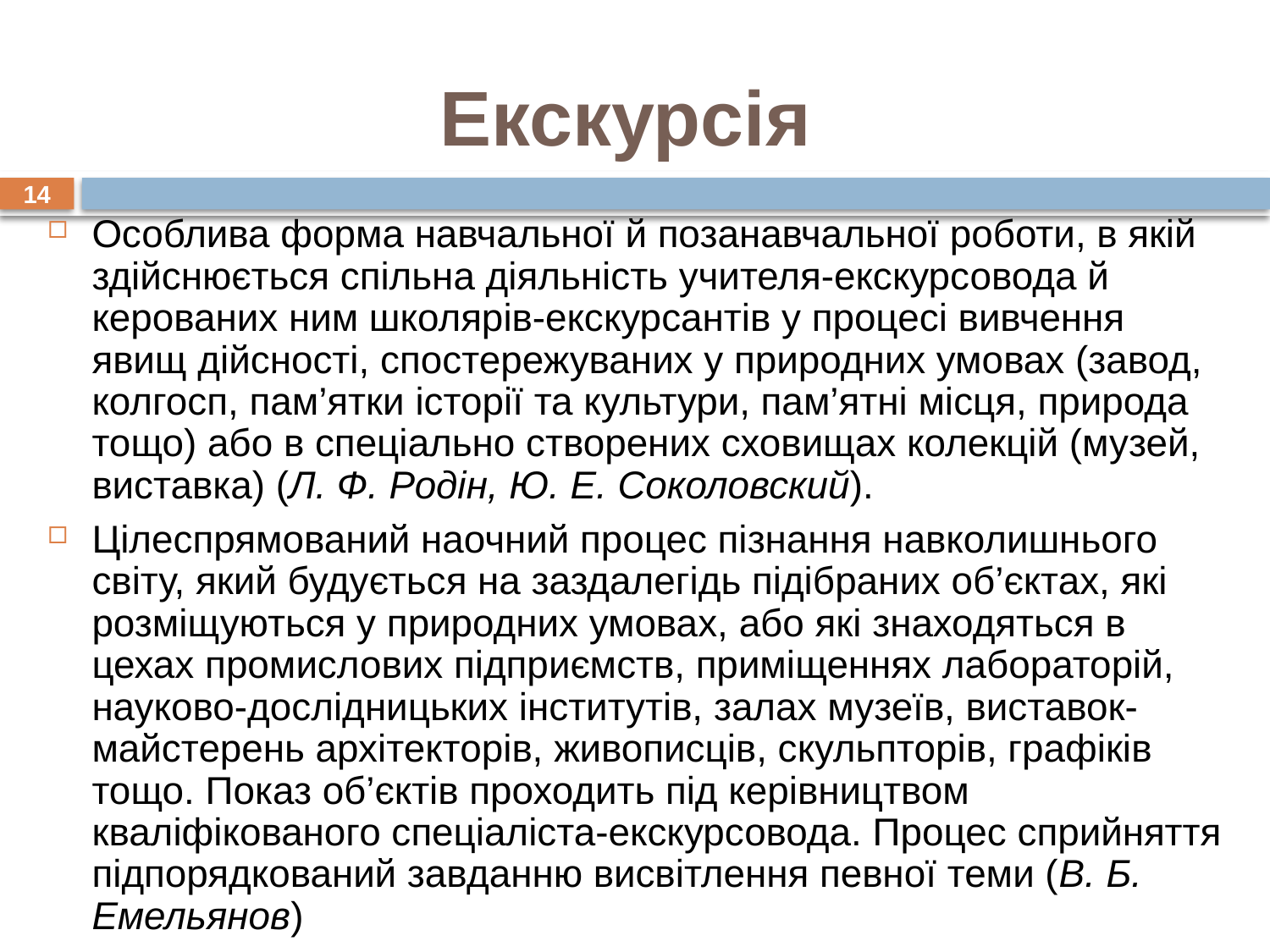

# Екскурсія
14
Особлива форма навчальної й позанавчальної роботи, в якій здійснюється спільна діяльність учителя-екскурсовода й керованих ним школярів-екскурсантів у процесі вивчення явищ дійсності, спостережуваних у природних умовах (завод, колгосп, пам’ятки історії та культури, пам’ятні місця, природа тощо) або в спеціально створених сховищах колекцій (музей, виставка) (Л. Ф. Родін, Ю. Е. Соколовский).
Цілеспрямований наочний процес пізнання навколишнього світу, який будується на заздалегідь підібраних об’єктах, які розміщуються у природних умовах, або які знаходяться в цехах промислових підприємств, приміщеннях лабораторій, науково-дослідницьких інститутів, залах музеїв, виставок-майстерень архітекторів, живописців, скульпторів, графіків тощо. Показ об’єктів проходить під керівництвом кваліфікованого спеціаліста-екскурсовода. Процес сприйняття підпорядкований завданню висвітлення певної теми (В. Б. Емельянов)